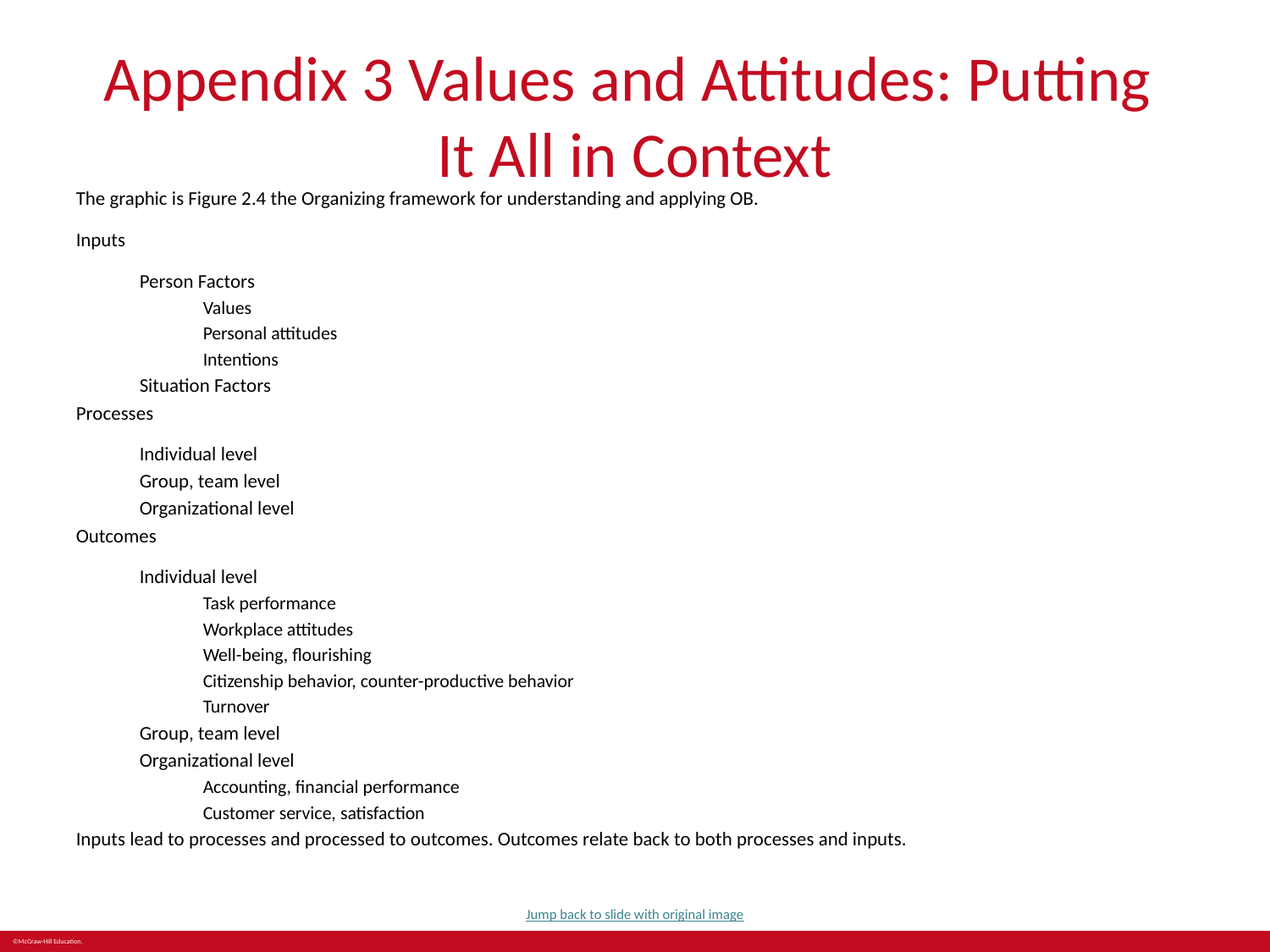

# Appendix 3 Values and Attitudes: Putting It All in Context
The graphic is Figure 2.4 the Organizing framework for understanding and applying OB.
Inputs
Person Factors
Values
Personal attitudes
Intentions
Situation Factors
Processes
Individual level
Group, team level
Organizational level
Outcomes
Individual level
Task performance
Workplace attitudes
Well-being, flourishing
Citizenship behavior, counter-productive behavior
Turnover
Group, team level
Organizational level
Accounting, financial performance
Customer service, satisfaction
Inputs lead to processes and processed to outcomes. Outcomes relate back to both processes and inputs.

Jump back to slide with original image